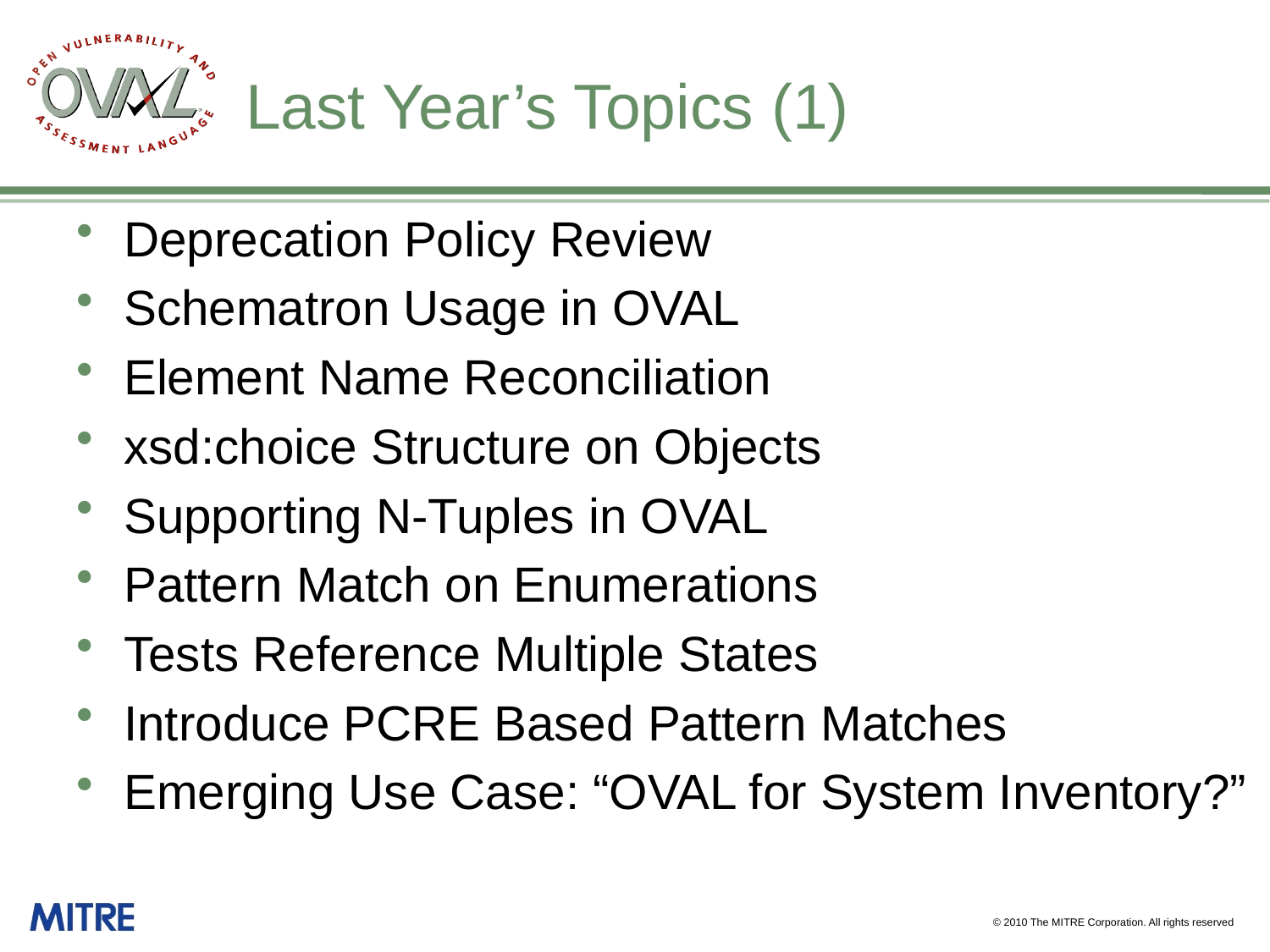

# Last Year’s Topics (1)
Deprecation Policy Review
Schematron Usage in OVAL
Element Name Reconciliation
xsd:choice Structure on Objects
Supporting N-Tuples in OVAL
Pattern Match on Enumerations
Tests Reference Multiple States
Introduce PCRE Based Pattern Matches
Emerging Use Case: “OVAL for System Inventory?”